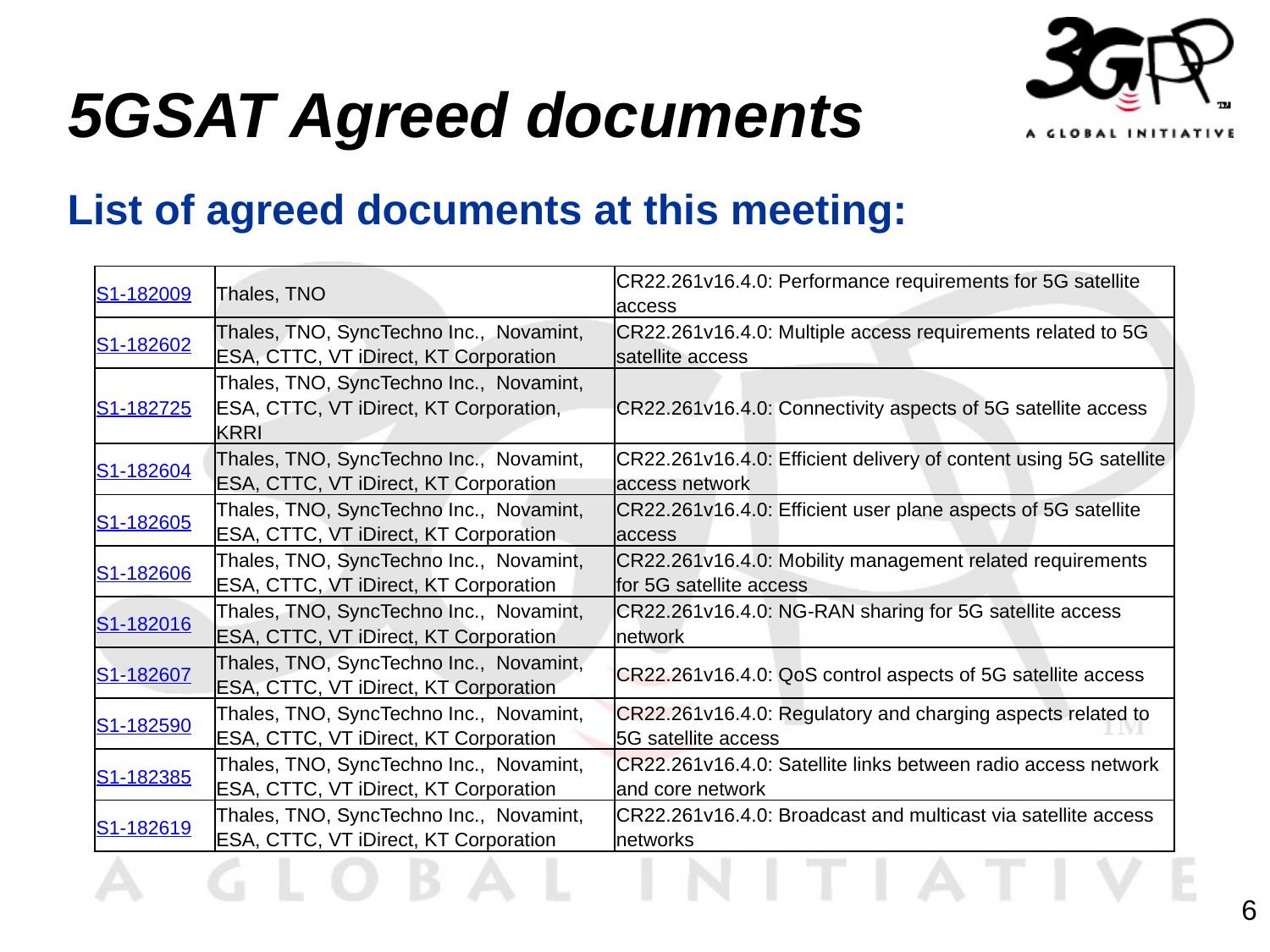

# 5GSAT Agreed documents
List of agreed documents at this meeting:

| S1-182009 | Thales, TNO | CR22.261v16.4.0: Performance requirements for 5G satellite access |
| --- | --- | --- |
| S1-182602 | Thales, TNO, SyncTechno Inc., Novamint, ESA, CTTC, VT iDirect, KT Corporation | CR22.261v16.4.0: Multiple access requirements related to 5G satellite access |
| S1-182725 | Thales, TNO, SyncTechno Inc., Novamint, ESA, CTTC, VT iDirect, KT Corporation, KRRI | CR22.261v16.4.0: Connectivity aspects of 5G satellite access |
| S1-182604 | Thales, TNO, SyncTechno Inc., Novamint, ESA, CTTC, VT iDirect, KT Corporation | CR22.261v16.4.0: Efficient delivery of content using 5G satellite access network |
| S1-182605 | Thales, TNO, SyncTechno Inc., Novamint, ESA, CTTC, VT iDirect, KT Corporation | CR22.261v16.4.0: Efficient user plane aspects of 5G satellite access |
| S1-182606 | Thales, TNO, SyncTechno Inc., Novamint, ESA, CTTC, VT iDirect, KT Corporation | CR22.261v16.4.0: Mobility management related requirements for 5G satellite access |
| S1-182016 | Thales, TNO, SyncTechno Inc., Novamint, ESA, CTTC, VT iDirect, KT Corporation | CR22.261v16.4.0: NG-RAN sharing for 5G satellite access network |
| S1-182607 | Thales, TNO, SyncTechno Inc., Novamint, ESA, CTTC, VT iDirect, KT Corporation | CR22.261v16.4.0: QoS control aspects of 5G satellite access |
| S1-182590 | Thales, TNO, SyncTechno Inc., Novamint, ESA, CTTC, VT iDirect, KT Corporation | CR22.261v16.4.0: Regulatory and charging aspects related to 5G satellite access |
| S1-182385 | Thales, TNO, SyncTechno Inc., Novamint, ESA, CTTC, VT iDirect, KT Corporation | CR22.261v16.4.0: Satellite links between radio access network and core network |
| S1-182619 | Thales, TNO, SyncTechno Inc., Novamint, ESA, CTTC, VT iDirect, KT Corporation | CR22.261v16.4.0: Broadcast and multicast via satellite access networks |
6